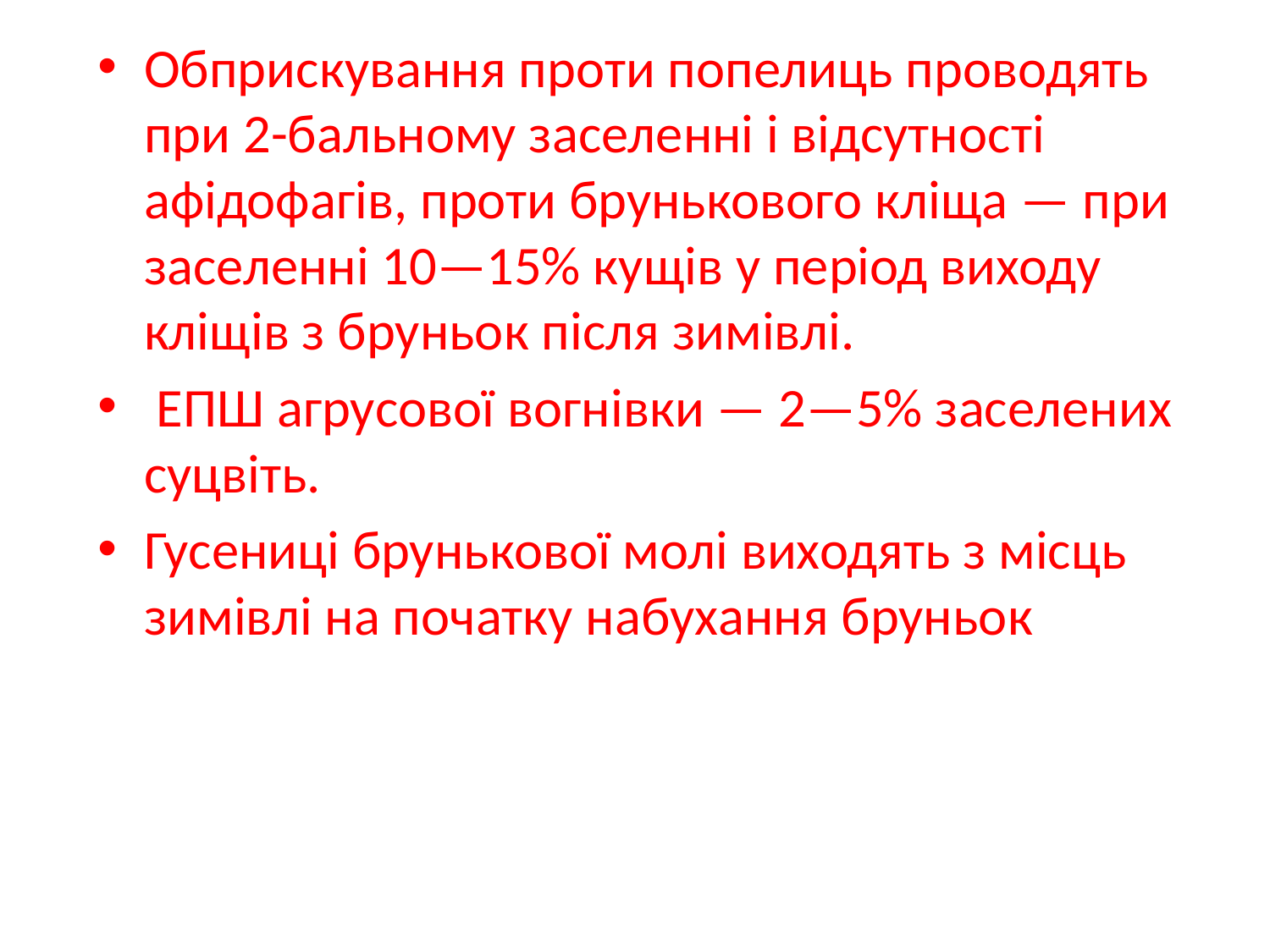

Обприскування проти попелиць проводять при 2-бальному заселенні і відсутності афідофагів, проти брунькового кліща — при заселенні 10—15% кущів у період виходу кліщів з бруньок після зимівлі.
 ЕПШ агрусової вогнівки — 2—5% заселених суцвіть.
Гусениці брунькової молі виходять з місць зимівлі на початку набухання бруньок